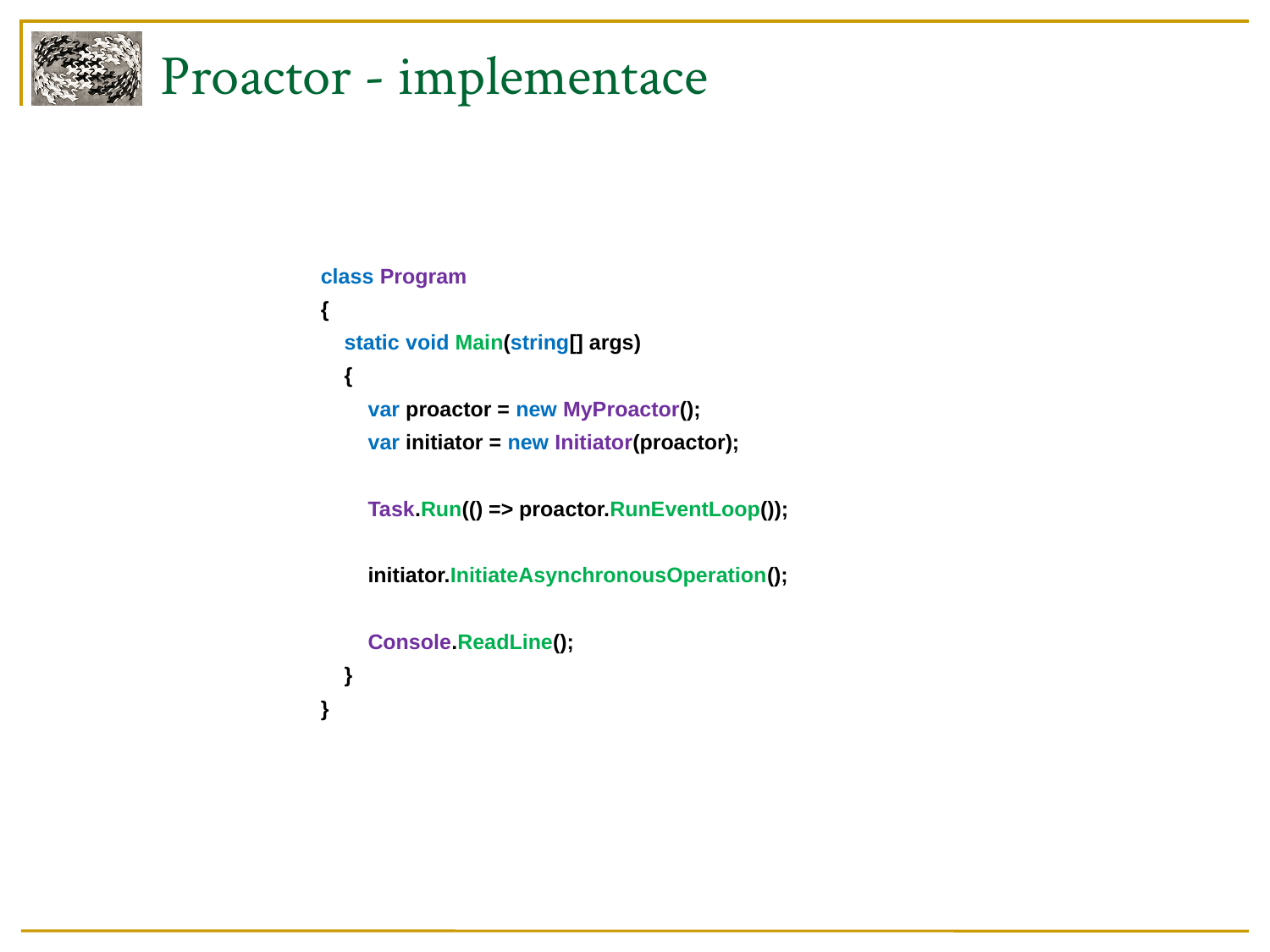

Proactor - implementace
class Program
{
    static void Main(string[] args)
    {
        var proactor = new MyProactor();
        var initiator = new Initiator(proactor);

        Task.Run(() => proactor.RunEventLoop());

        initiator.InitiateAsynchronousOperation();

        Console.ReadLine();
    }
}